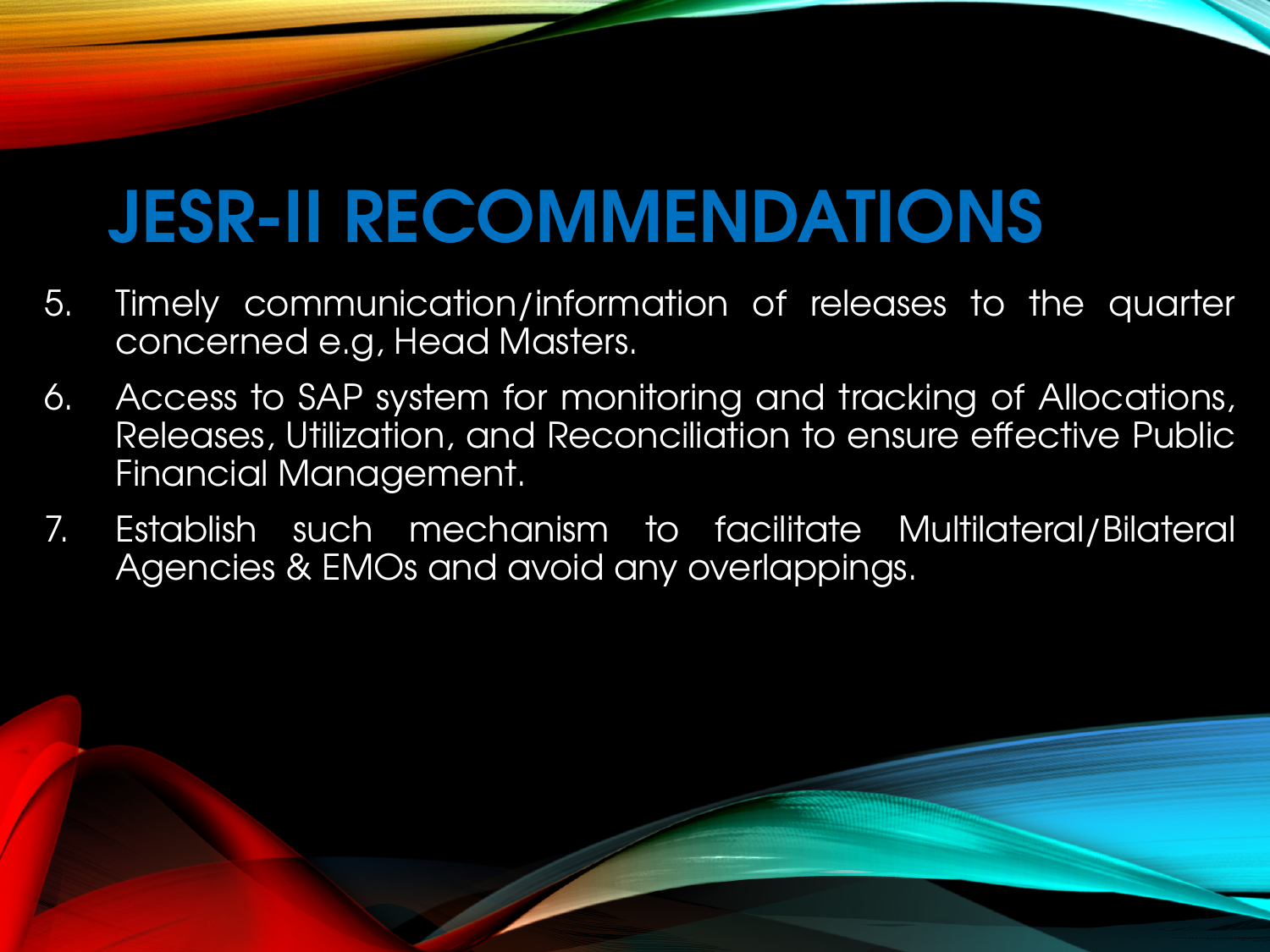

# JESR-II Recommendations
Timely communication/information of releases to the quarter concerned e.g, Head Masters.
Access to SAP system for monitoring and tracking of Allocations, Releases, Utilization, and Reconciliation to ensure effective Public Financial Management.
Establish such mechanism to facilitate Multilateral/Bilateral Agencies & EMOs and avoid any overlappings.